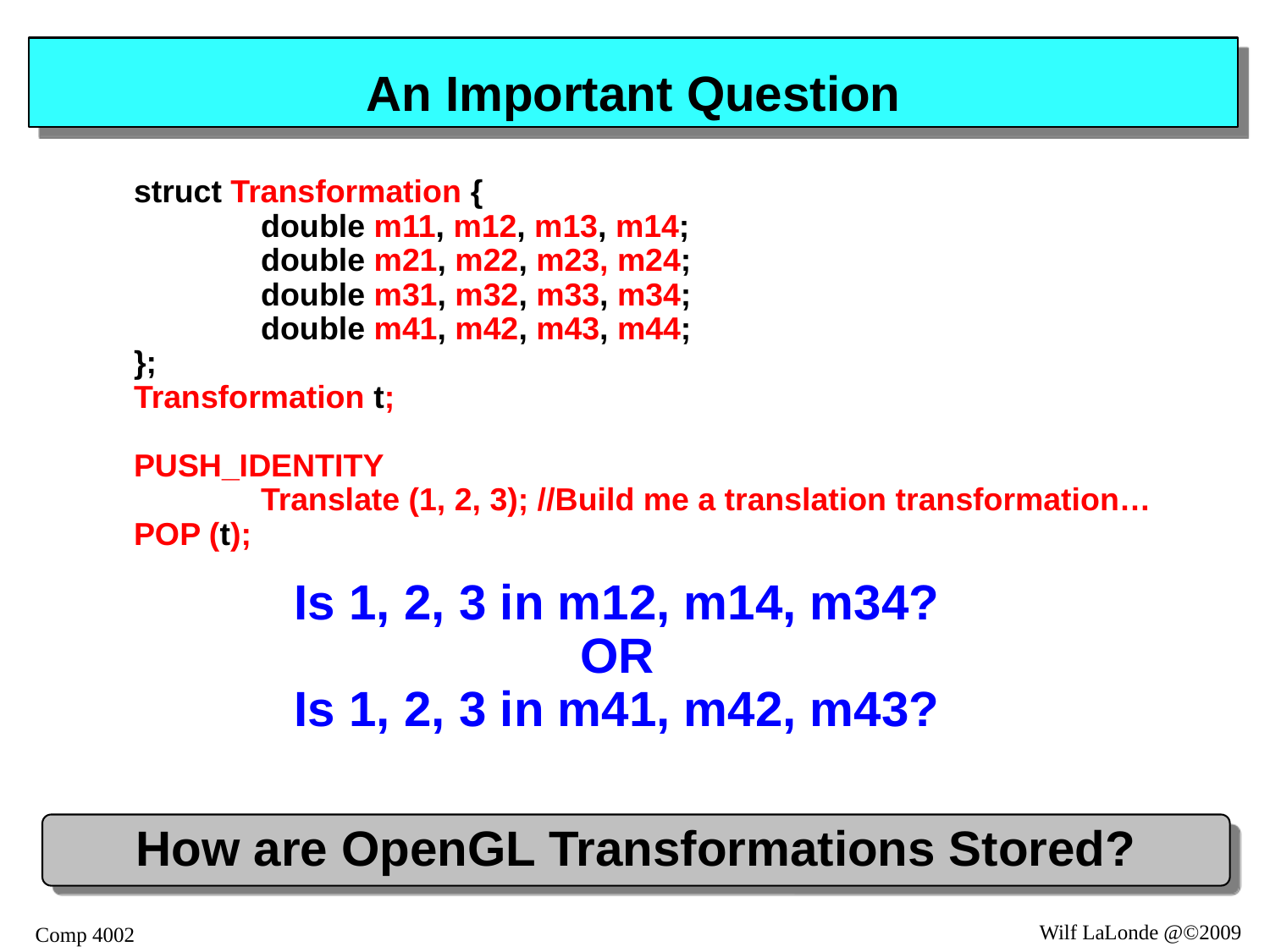

# An Important Question
struct Transformation {
	double m11, m12, m13, m14;
	double m21, m22, m23, m24;
	double m31, m32, m33, m34;
	double m41, m42, m43, m44;
};
Transformation t;

PUSH_IDENTITY
	Translate (1, 2, 3); //Build me a translation transformation…
POP (t);

Is 1, 2, 3 in m12, m14, m34?
OR
 Is 1, 2, 3 in m41, m42, m43?
How are OpenGL Transformations Stored?